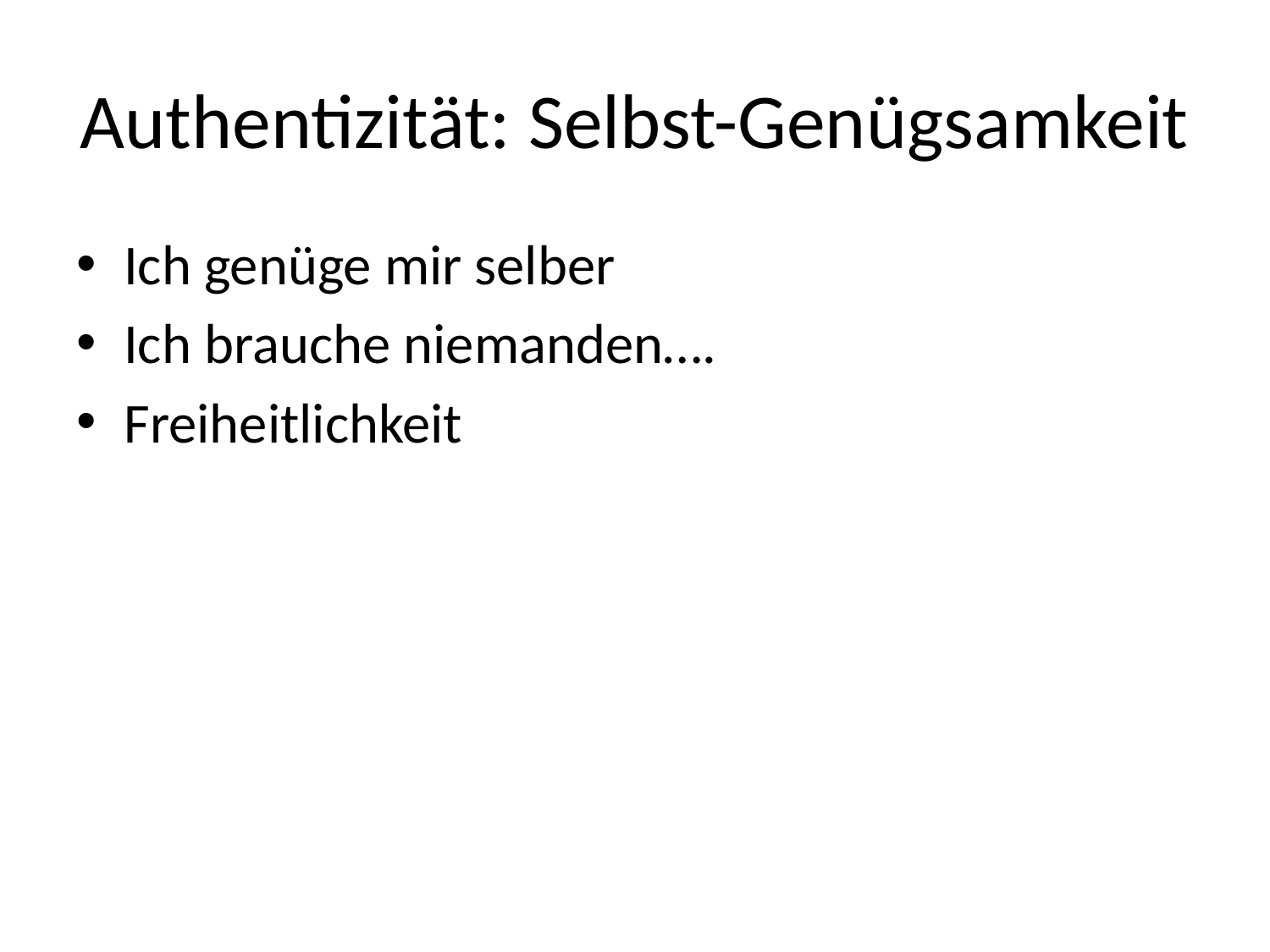

# Authentizität: Selbst-Genügsamkeit
Ich genüge mir selber
Ich brauche niemanden….
Freiheitlichkeit